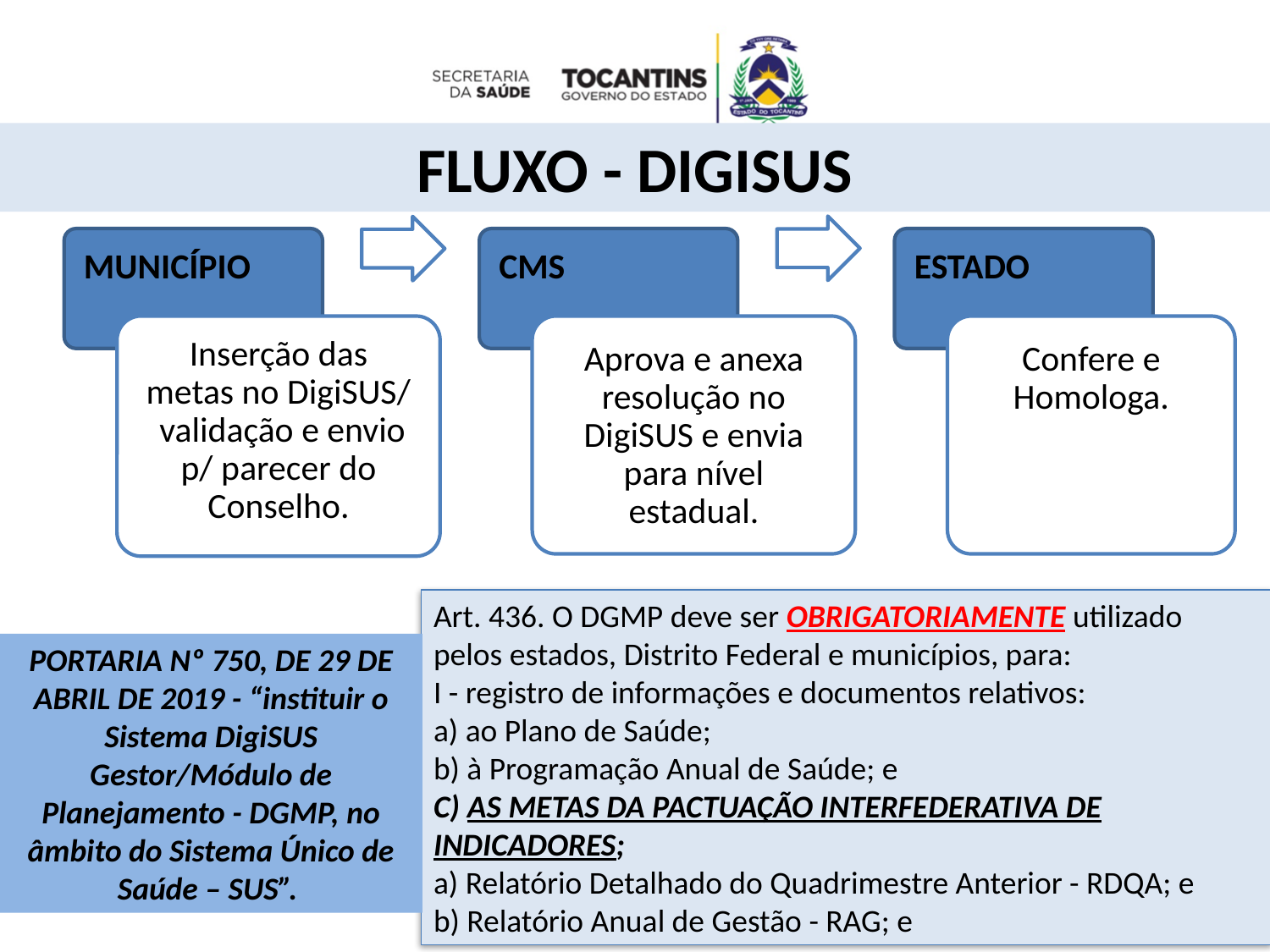

FLUXO - DIGISUS

MUNICÍPIO

CMS

ESTADO

Inserção das metas no DigiSUS/  validação e envio p/ parecer do Conselho.

Aprova e anexa resolução no DigiSUS e envia para nível estadual.

Confere e Homologa.
Art. 436. O DGMP deve ser OBRIGATORIAMENTE utilizado pelos estados, Distrito Federal e municípios, para:
I - registro de informações e documentos relativos:
a) ao Plano de Saúde;
b) à Programação Anual de Saúde; e
C) AS METAS DA PACTUAÇÃO INTERFEDERATIVA DE INDICADORES;
a) Relatório Detalhado do Quadrimestre Anterior - RDQA; e
b) Relatório Anual de Gestão - RAG; e
PORTARIA Nº 750, DE 29 DE ABRIL DE 2019 - “instituir o Sistema DigiSUS Gestor/Módulo de Planejamento - DGMP, no âmbito do Sistema Único de Saúde – SUS”.